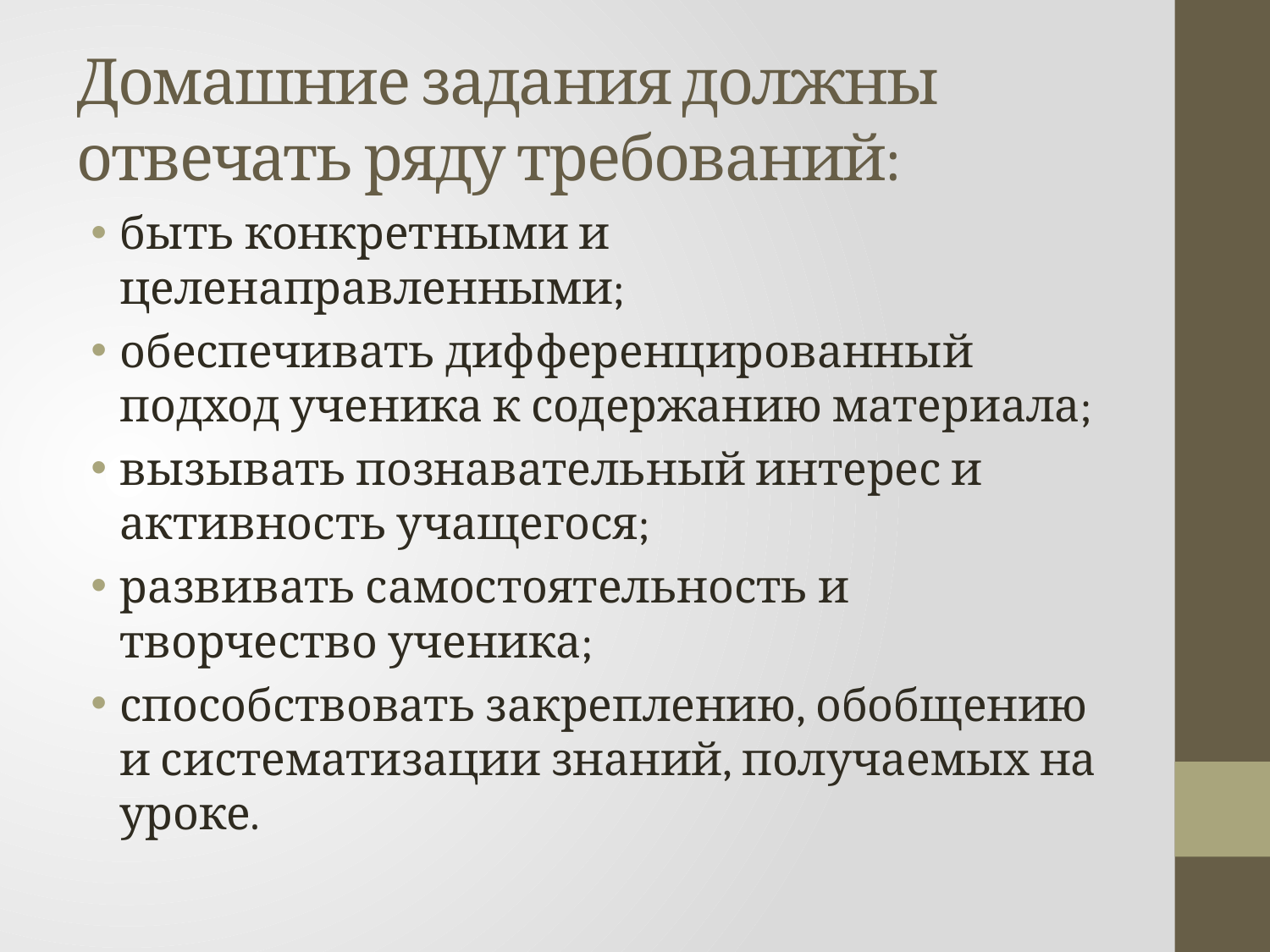

# Домашние задания должны отвечать ряду требований:

быть конкретными и целенаправленными;
обеспечивать дифференцированный подход ученика к содержанию материала;
вызывать познавательный интерес и активность учащегося;
развивать самостоятельность и творчество ученика;
способствовать закреплению, обобщению и систематизации знаний, получаемых на уроке.